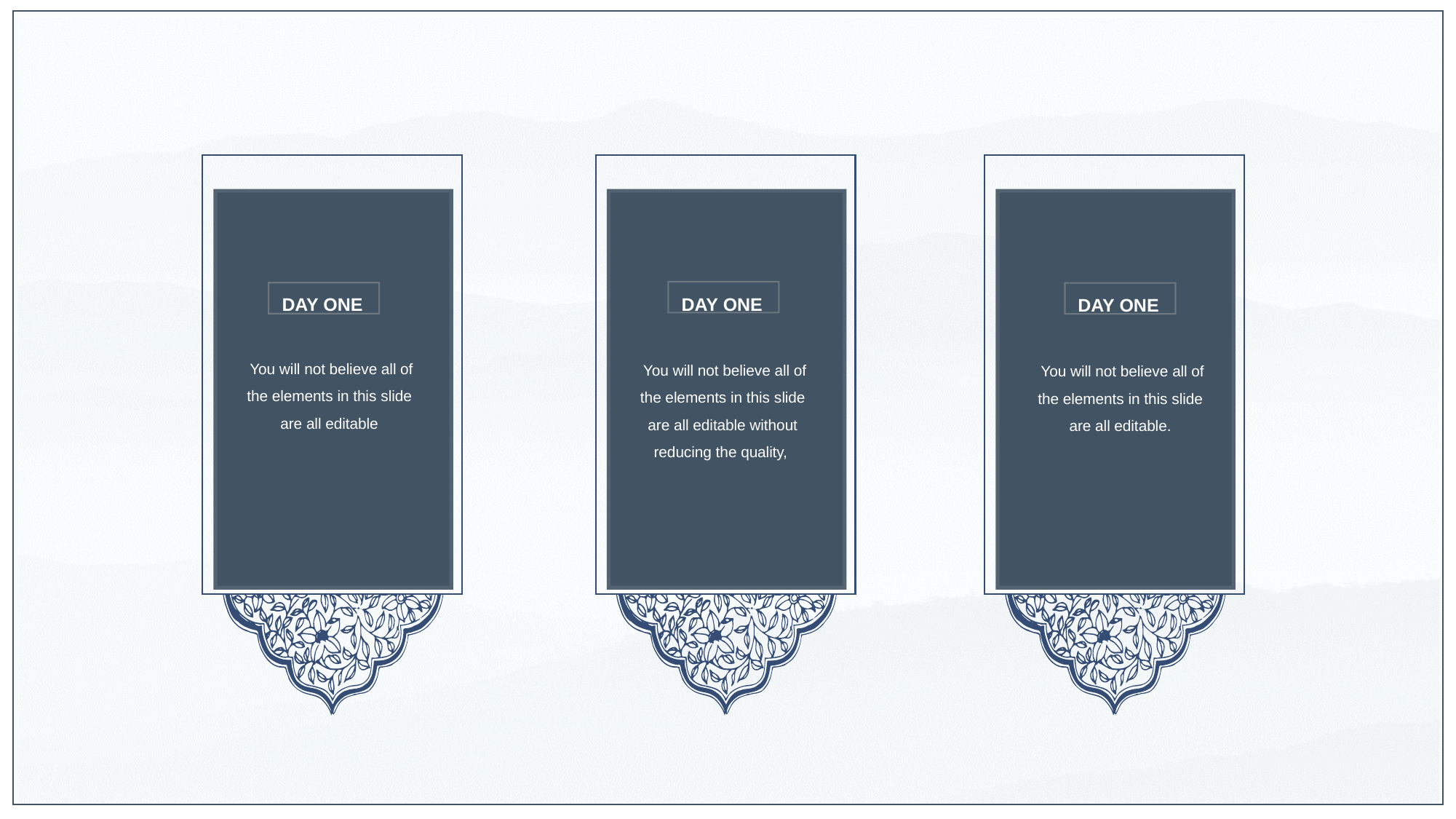

DAY ONE

DAY ONE

DAY ONE

 You will not believe all of the elements in this slide are all editable
 You will not believe all of the elements in this slide are all editable without reducing the quality,
 You will not believe all of the elements in this slide are all editable.